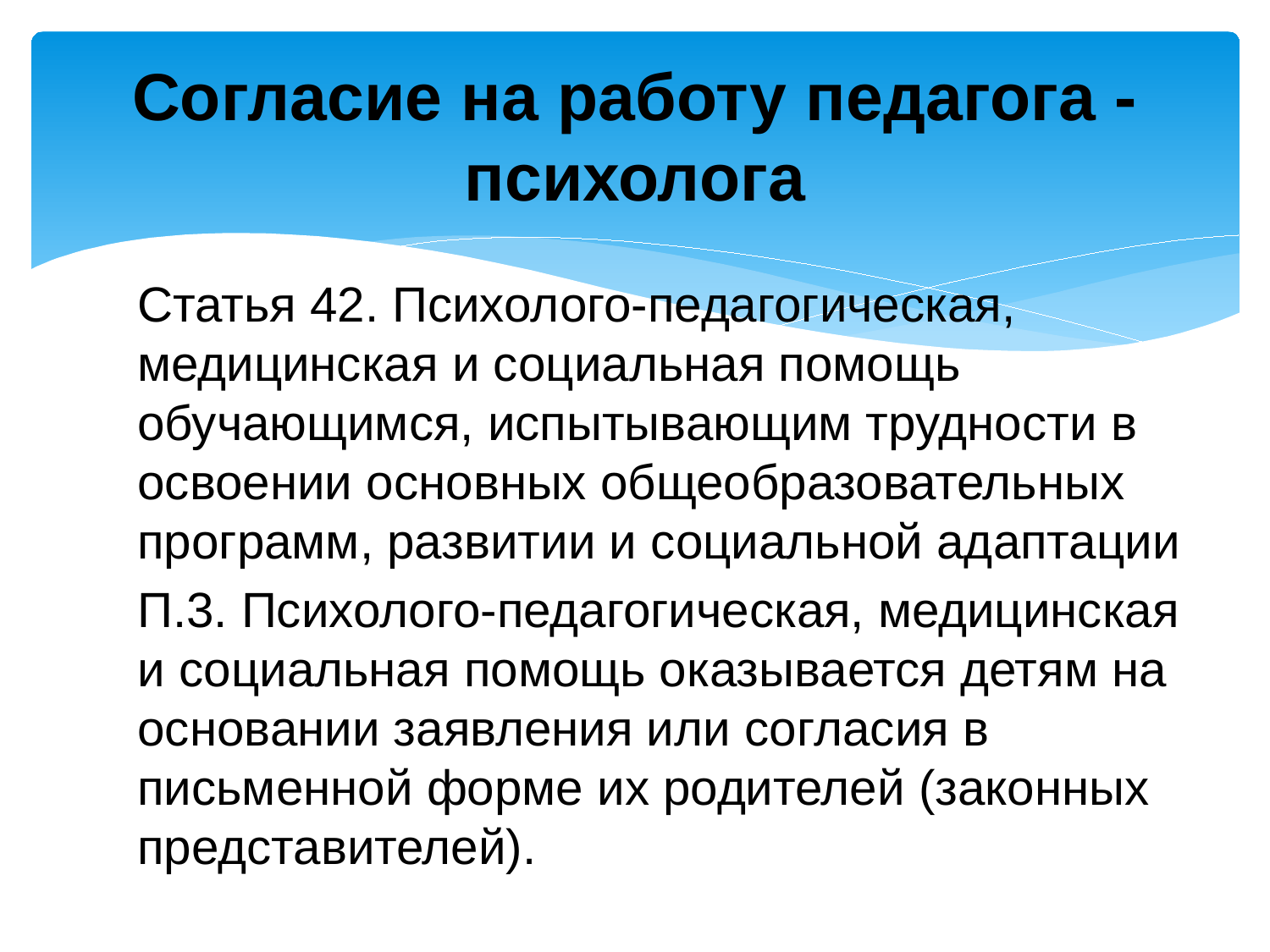

# Согласие на работу педагога - психолога
Статья 42. Психолого-педагогическая, медицинская и социальная помощь обучающимся, испытывающим трудности в освоении основных общеобразовательных программ, развитии и социальной адаптации
П.3. Психолого-педагогическая, медицинская и социальная помощь оказывается детям на основании заявления или согласия в письменной форме их родителей (законных представителей).